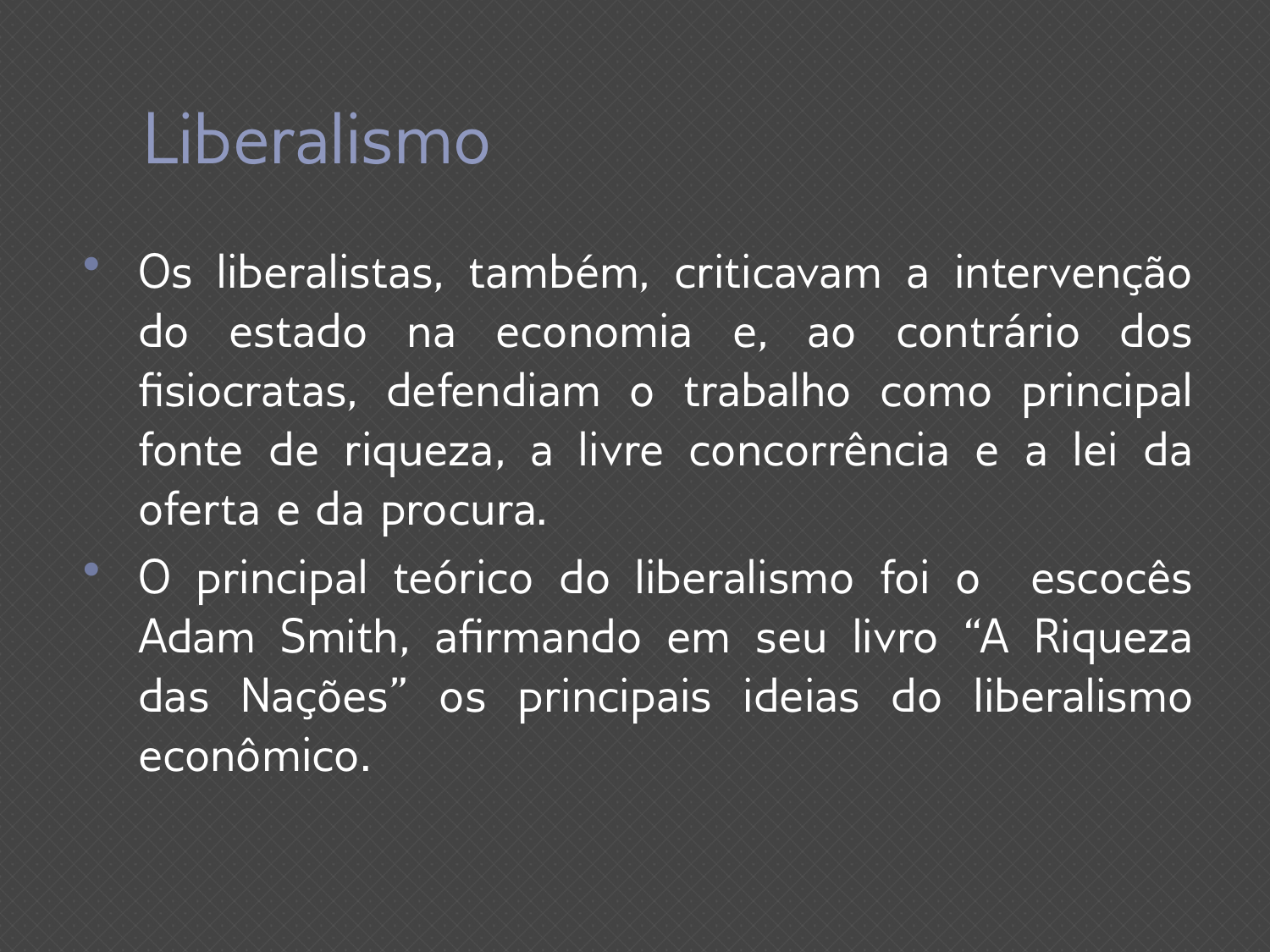

# Liberalismo
Os liberalistas, também, criticavam a intervenção do estado na economia e, ao contrário dos fisiocratas, defendiam o trabalho como principal fonte de riqueza, a livre concorrência e a lei da oferta e da procura.
O principal teórico do liberalismo foi o  escocês Adam Smith, afirmando em seu livro “A Riqueza das Nações” os principais ideias do liberalismo econômico.